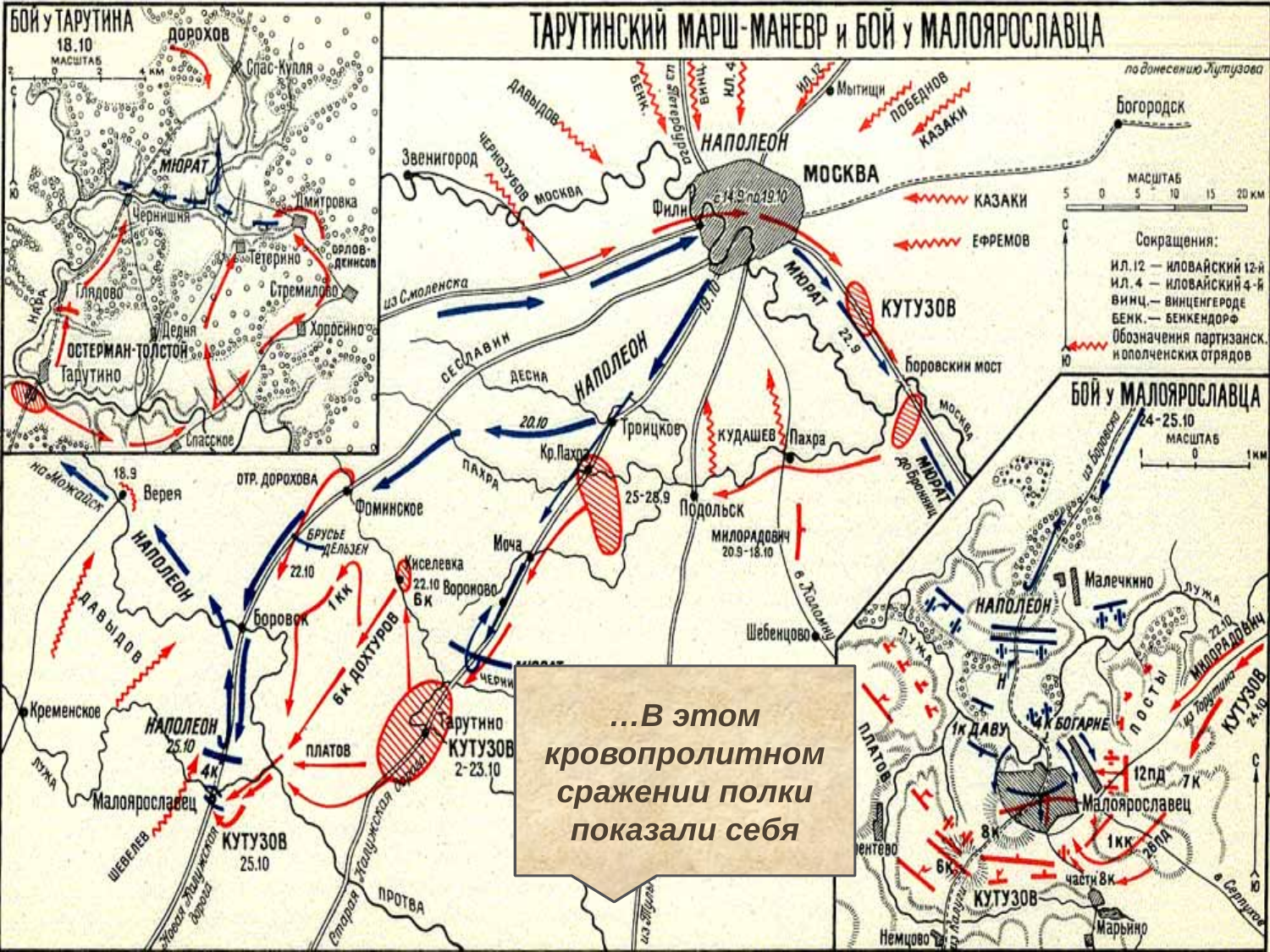

…В этом кровопролитном сражении полки показали себя